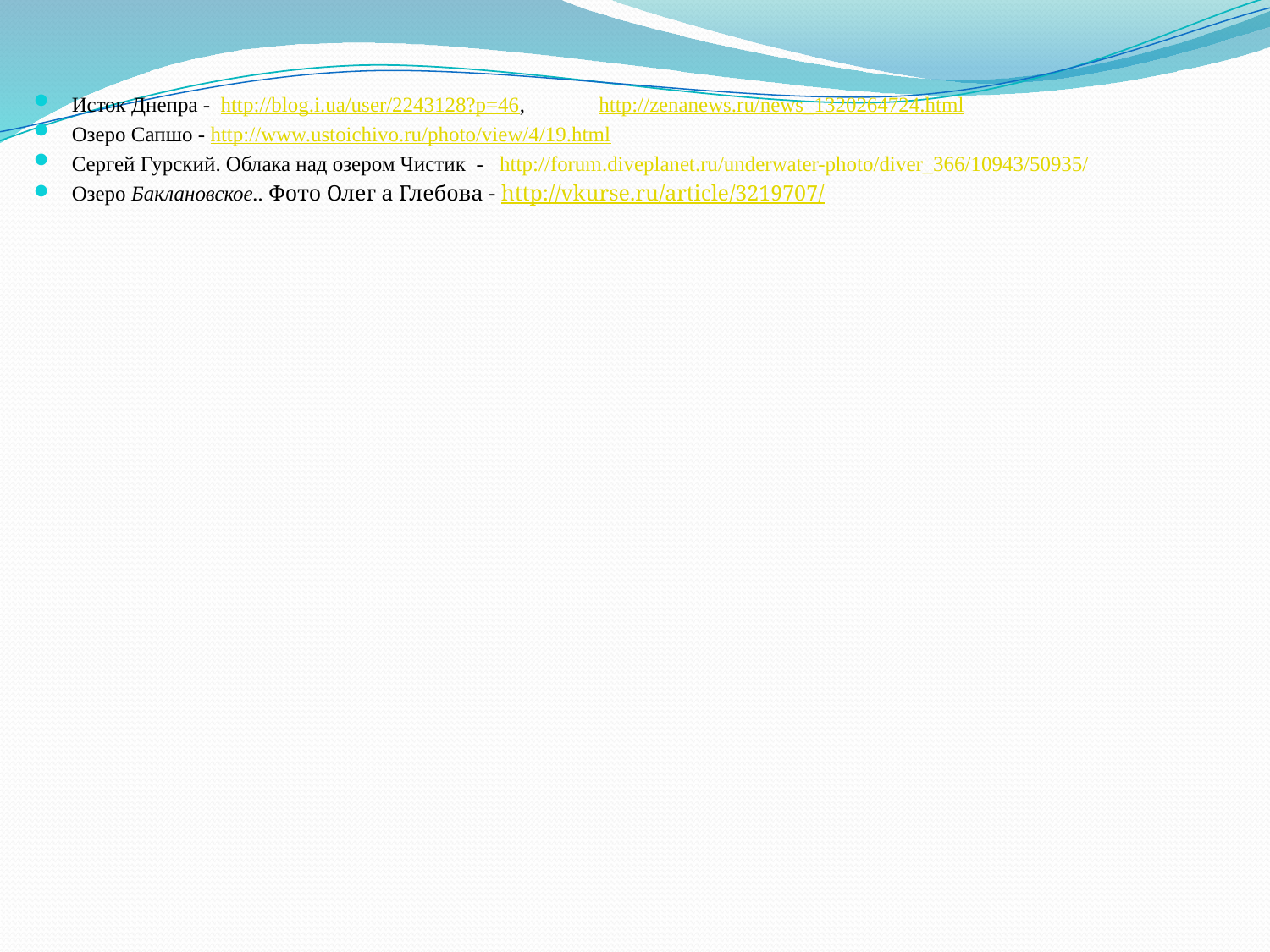

Исток Днепра -  http://blog.i.ua/user/2243128?p=46,              http://zenanews.ru/news_1320264724.html
Озеро Сапшо - http://www.ustoichivo.ru/photo/view/4/19.html
Сергей Гурский. Облака над озером Чистик  -   http://forum.diveplanet.ru/underwater-photo/diver_366/10943/50935/
Озеро Баклановское.. Фото Олег а Глебова - http://vkurse.ru/article/3219707/